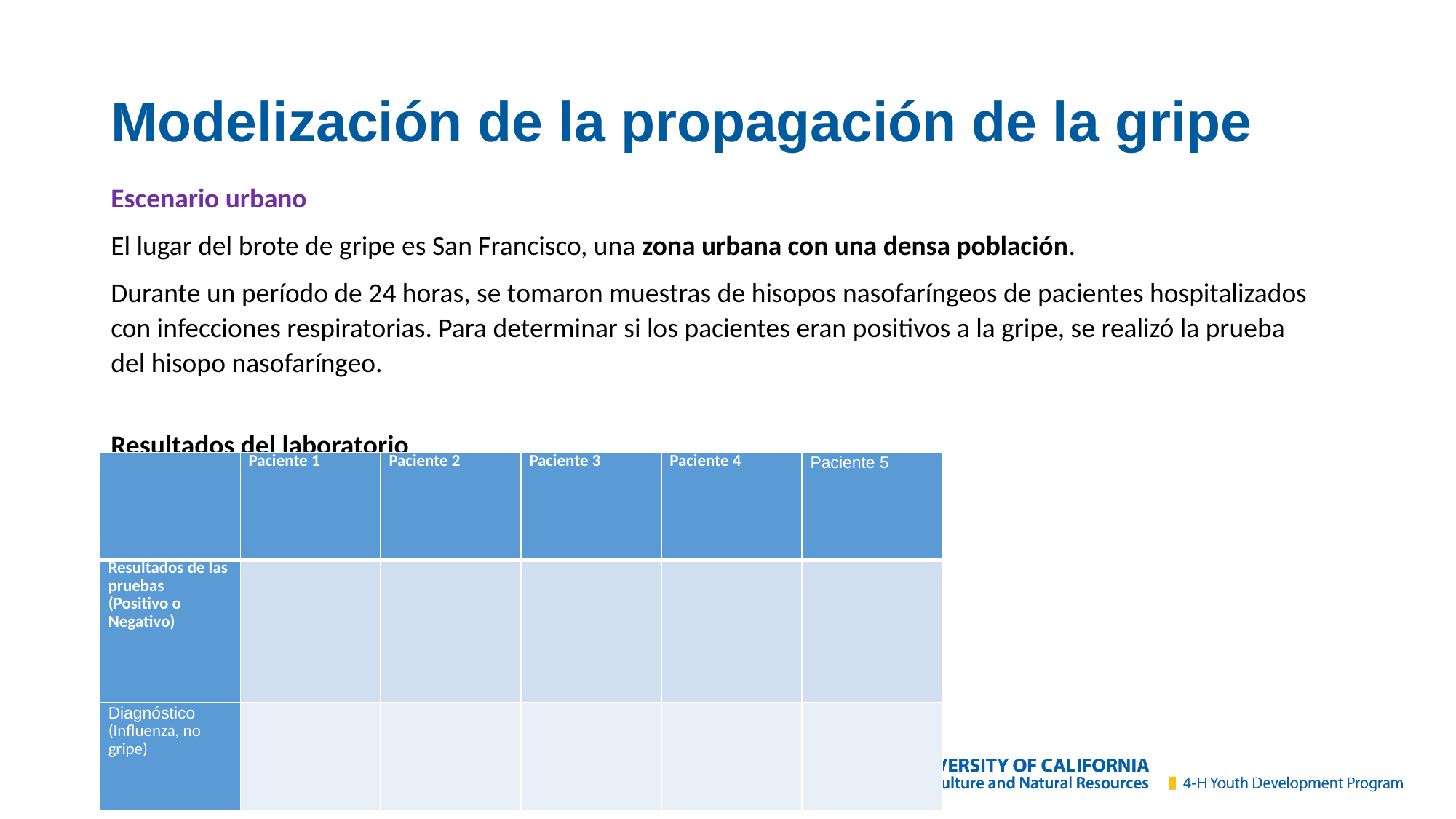

# Modelización de la propagación de la gripe
Escenario urbano
El lugar del brote de gripe es San Francisco, una zona urbana con una densa población.
Durante un período de 24 horas, se tomaron muestras de hisopos nasofaríngeos de pacientes hospitalizados con infecciones respiratorias. Para determinar si los pacientes eran positivos a la gripe, se realizó la prueba del hisopo nasofaríngeo.

Resultados del laboratorio

|  | Paciente 1 | Paciente 2 | Paciente 3 | Paciente 4 | Paciente 5 |
| --- | --- | --- | --- | --- | --- |
| Resultados de las pruebas (Positivo o Negativo) |  |  |  |  |  |
| Diagnóstico (Influenza, no gripe) |  |  |  |  |  |